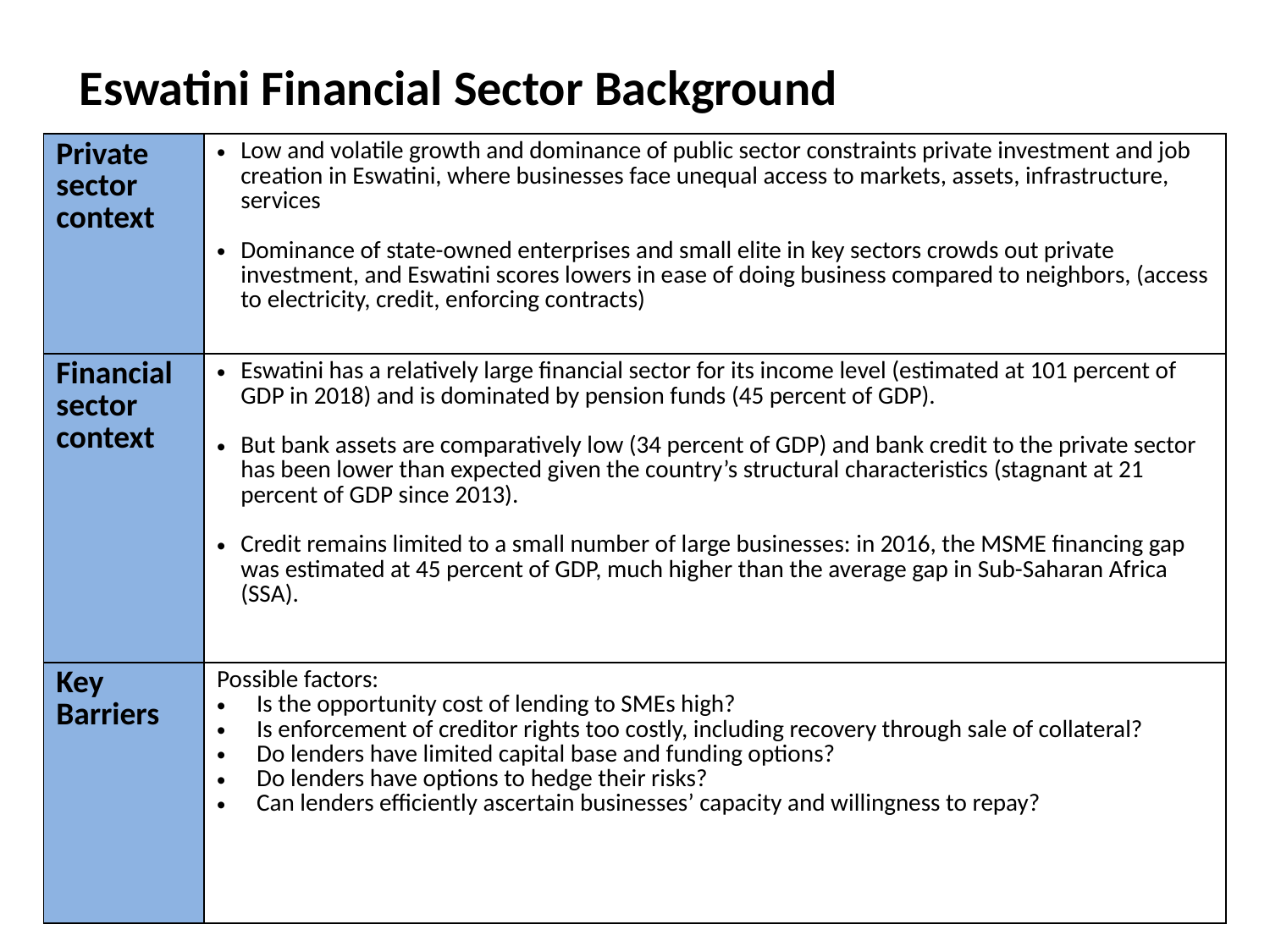

Eswatini Financial Sector Background
| Private sector context | Low and volatile growth and dominance of public sector constraints private investment and job creation in Eswatini, where businesses face unequal access to markets, assets, infrastructure, services Dominance of state-owned enterprises and small elite in key sectors crowds out private investment, and Eswatini scores lowers in ease of doing business compared to neighbors, (access to electricity, credit, enforcing contracts) |
| --- | --- |
| Financial sector context | Eswatini has a relatively large financial sector for its income level (estimated at 101 percent of GDP in 2018) and is dominated by pension funds (45 percent of GDP). But bank assets are comparatively low (34 percent of GDP) and bank credit to the private sector has been lower than expected given the country’s structural characteristics (stagnant at 21 percent of GDP since 2013). Credit remains limited to a small number of large businesses: in 2016, the MSME financing gap was estimated at 45 percent of GDP, much higher than the average gap in Sub-Saharan Africa (SSA). |
| Key Barriers | Possible factors: Is the opportunity cost of lending to SMEs high? Is enforcement of creditor rights too costly, including recovery through sale of collateral? Do lenders have limited capital base and funding options? Do lenders have options to hedge their risks? Can lenders efficiently ascertain businesses’ capacity and willingness to repay? |